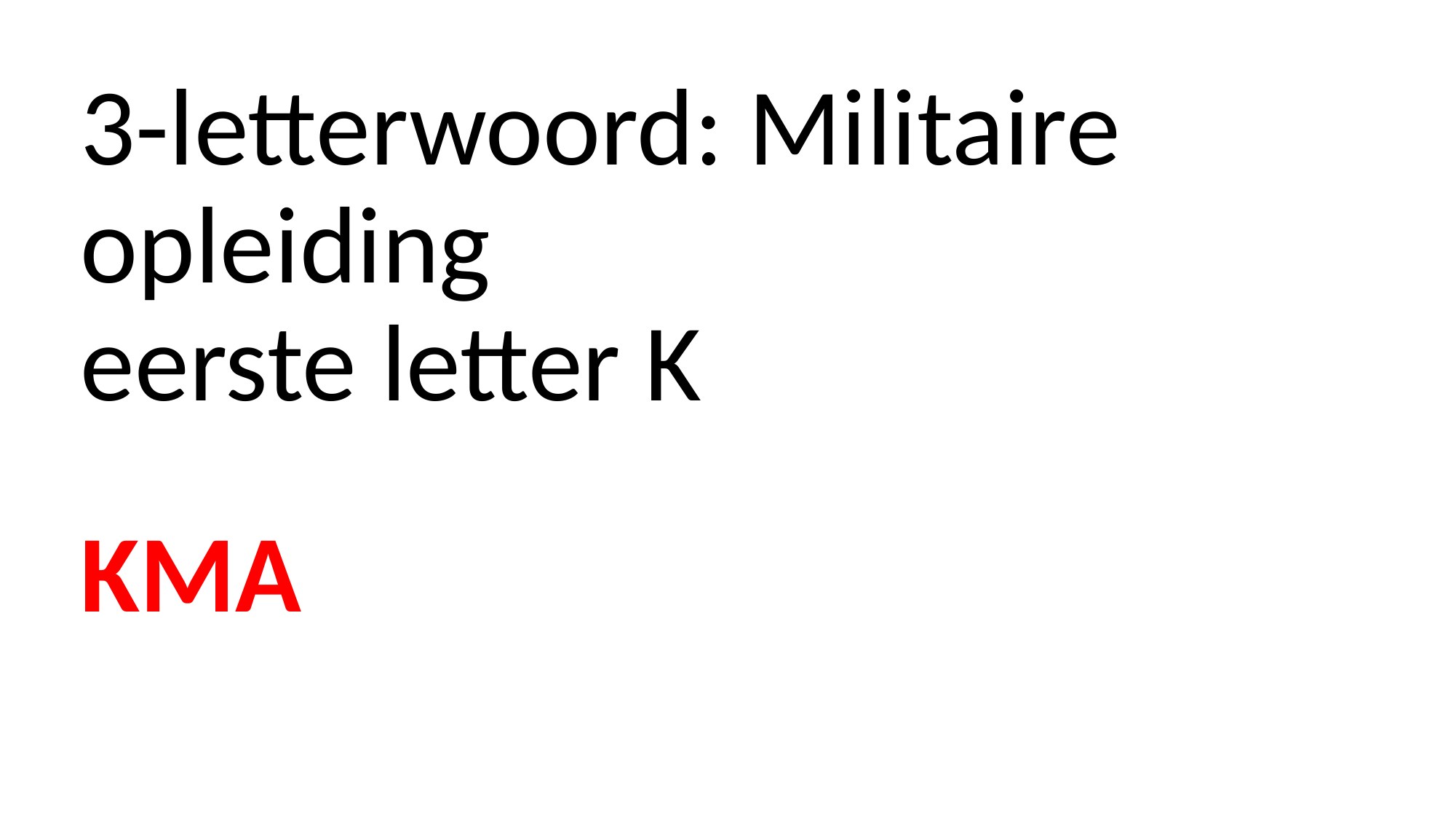

# 3-letterwoord: Militaire opleiding eerste letter K
KMA